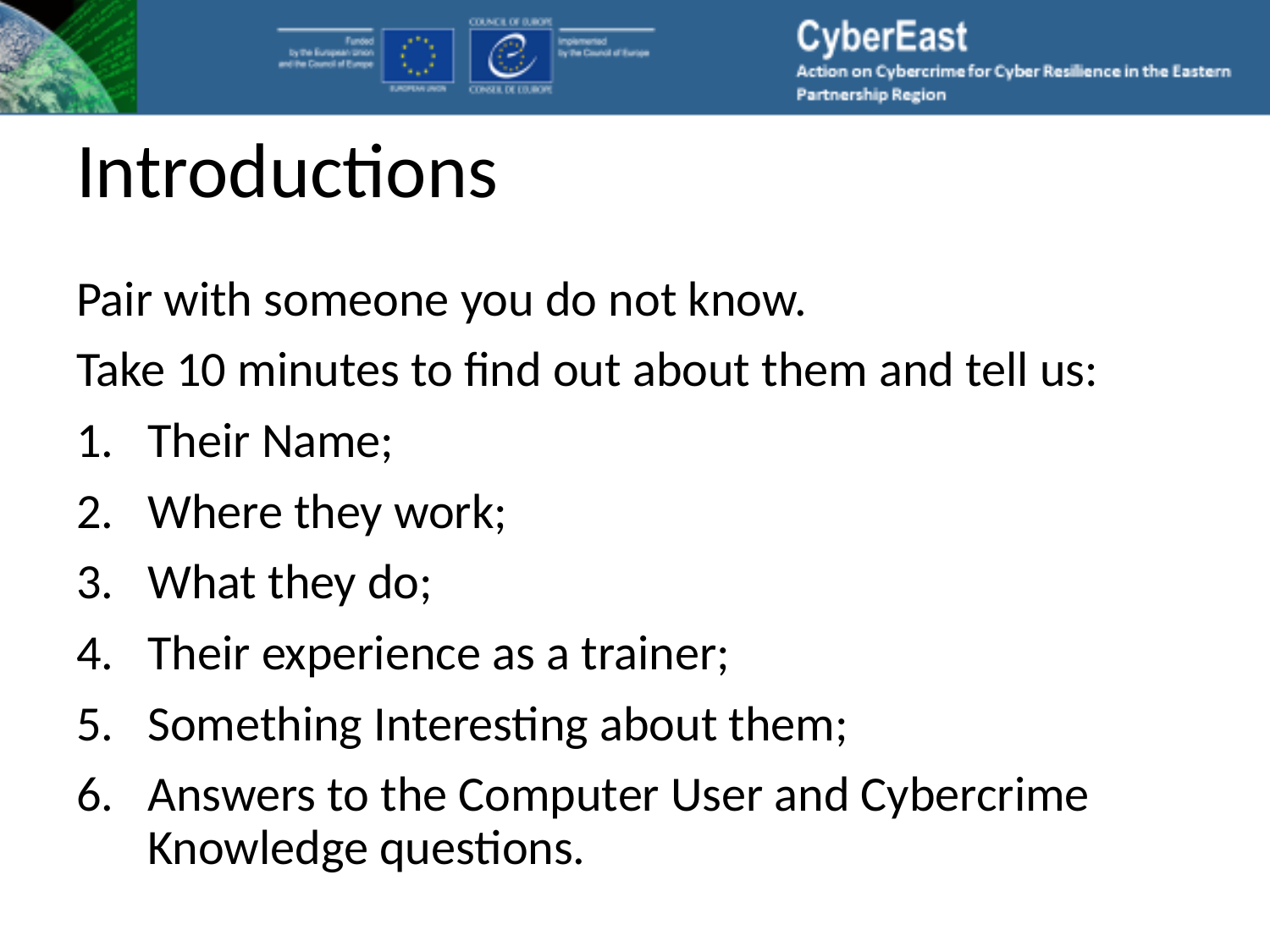

# Introductions
Pair with someone you do not know.
Take 10 minutes to find out about them and tell us:
Their Name;
Where they work;
What they do;
Their experience as a trainer;
Something Interesting about them;
Answers to the Computer User and Cybercrime Knowledge questions.